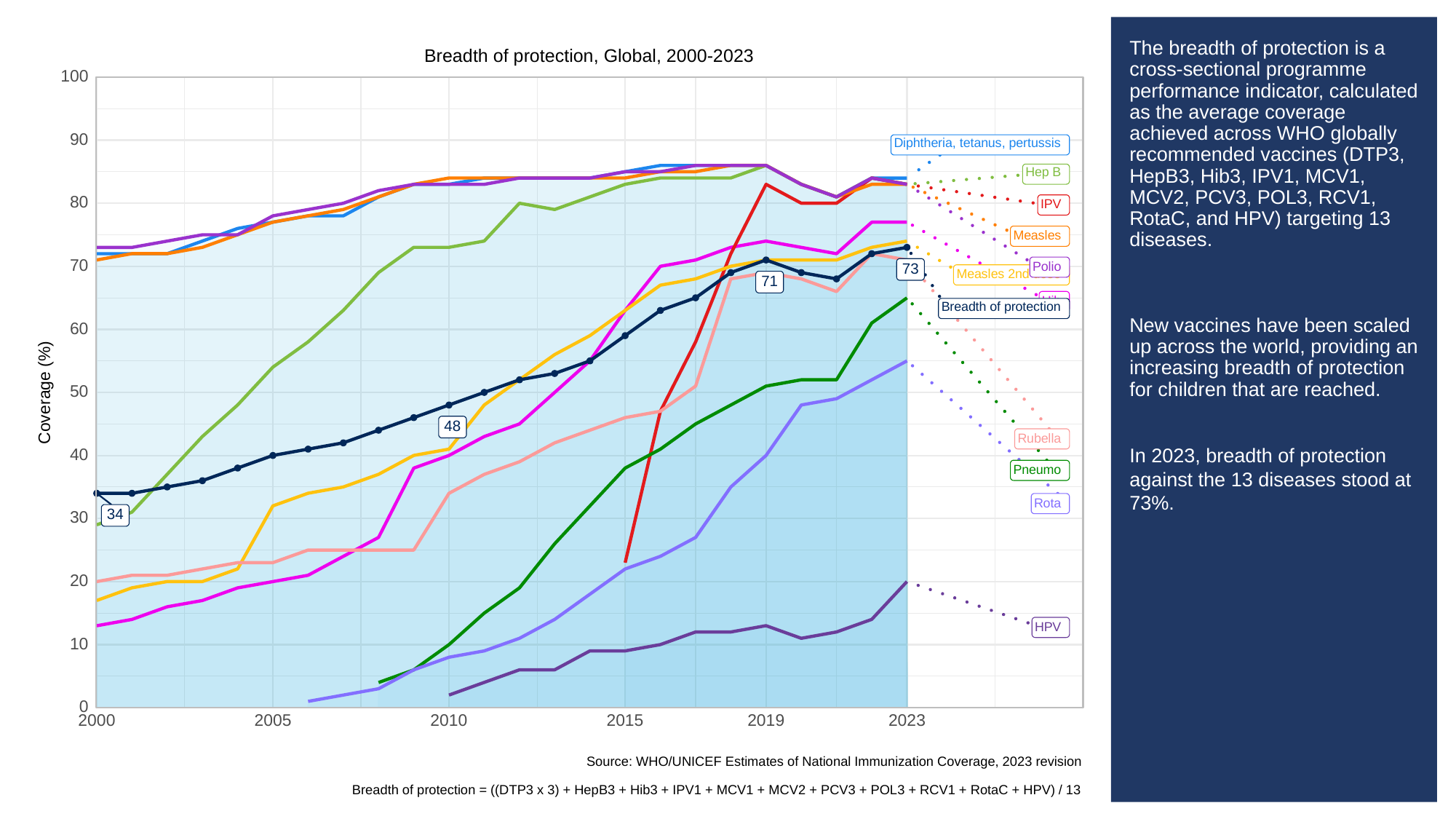

# The breadth of protection is a cross-sectional programme performance indicator, calculated as the average coverage achieved across WHO globally recommended vaccines (DTP3, HepB3, Hib3, IPV1, MCV1, MCV2, PCV3, POL3, RCV1, RotaC, and HPV) targeting 13 diseases.

New vaccines have been scaled up across the world, providing an increasing breadth of protection for children that are reached.

In 2023, breadth of protection against the 13 diseases stood at 73%.

Breadth of protection, Global, 2000-2023
100

90

Diphtheria, tetanus, pertussis

Hep B

80
IPV

Measles

70

Polio
73

Measles 2nd dose

71

Hib

Breadth of protection

60

Coverage (%)
50

48

Rubella

40

Pneumo

Rota

34
30

20

HPV
10

0

2023
2000
2005
2010
2015
2019
Source: WHO/UNICEF Estimates of National Immunization Coverage, 2023 revision

Breadth of protection = ((DTP3 x 3) + HepB3 + Hib3 + IPV1 + MCV1 + MCV2 + PCV3 + POL3 + RCV1 + RotaC + HPV) / 13